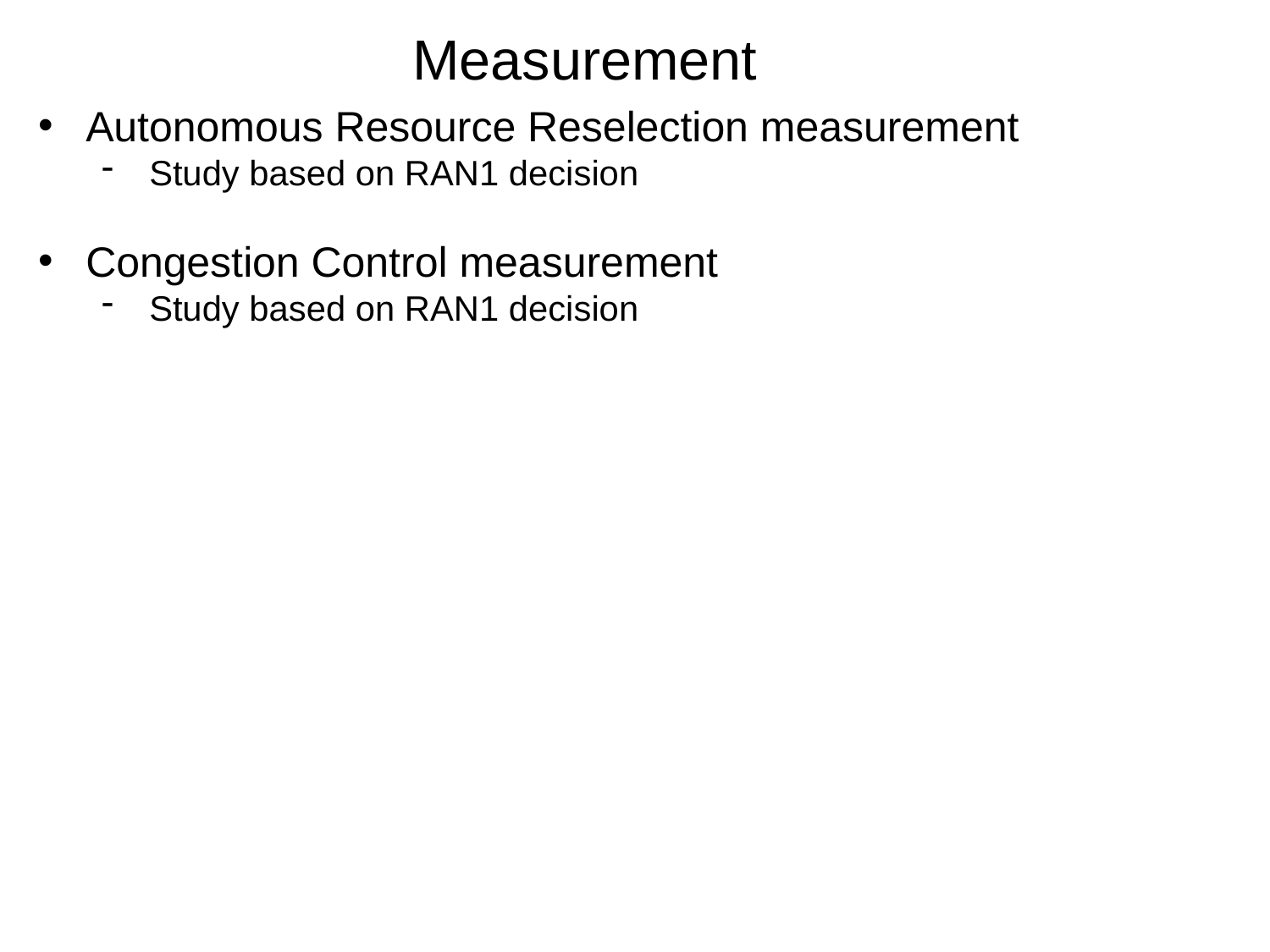

Measurement
Autonomous Resource Reselection measurement
Study based on RAN1 decision

Congestion Control measurement
Study based on RAN1 decision